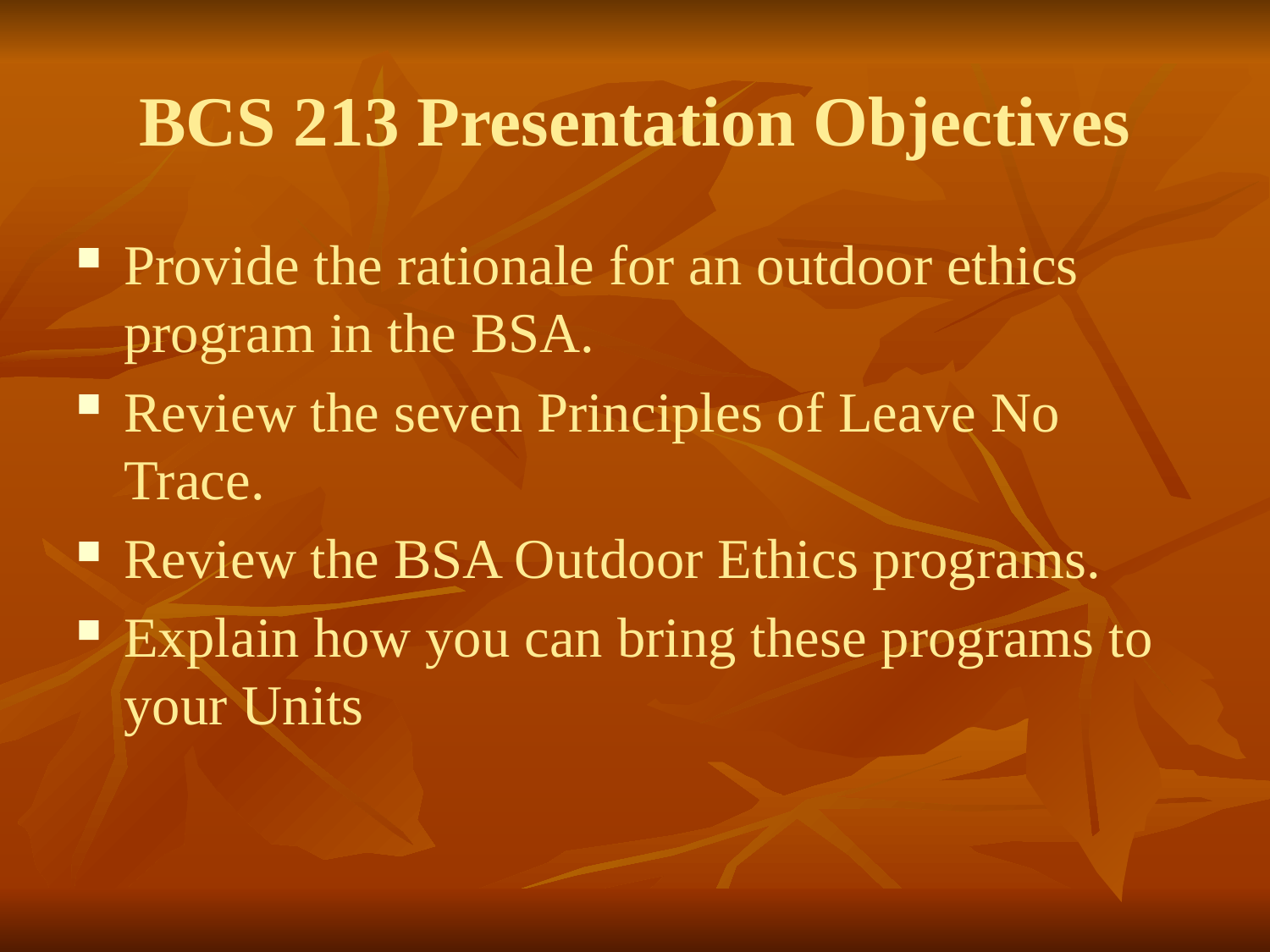

# BCS 213 Presentation Objectives
Provide the rationale for an outdoor ethics program in the BSA.
Review the seven Principles of Leave No Trace.
Review the BSA Outdoor Ethics programs.
Explain how you can bring these programs to your Units